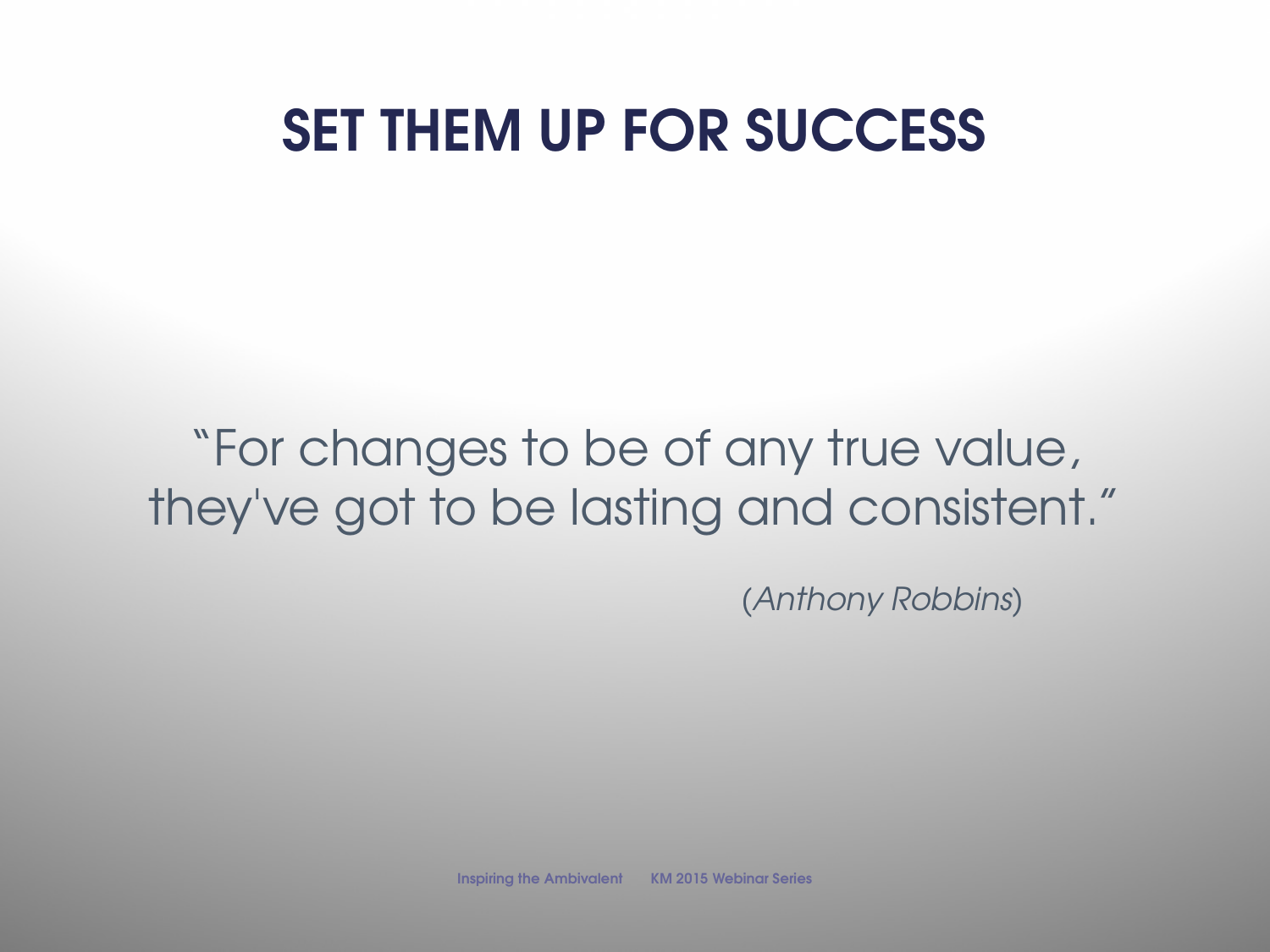

Set them up for success

“For changes to be of any true value, they've got to be lasting and consistent.”
(Anthony Robbins)
Inspiring the Ambivalent       KM 2015 Webinar Series